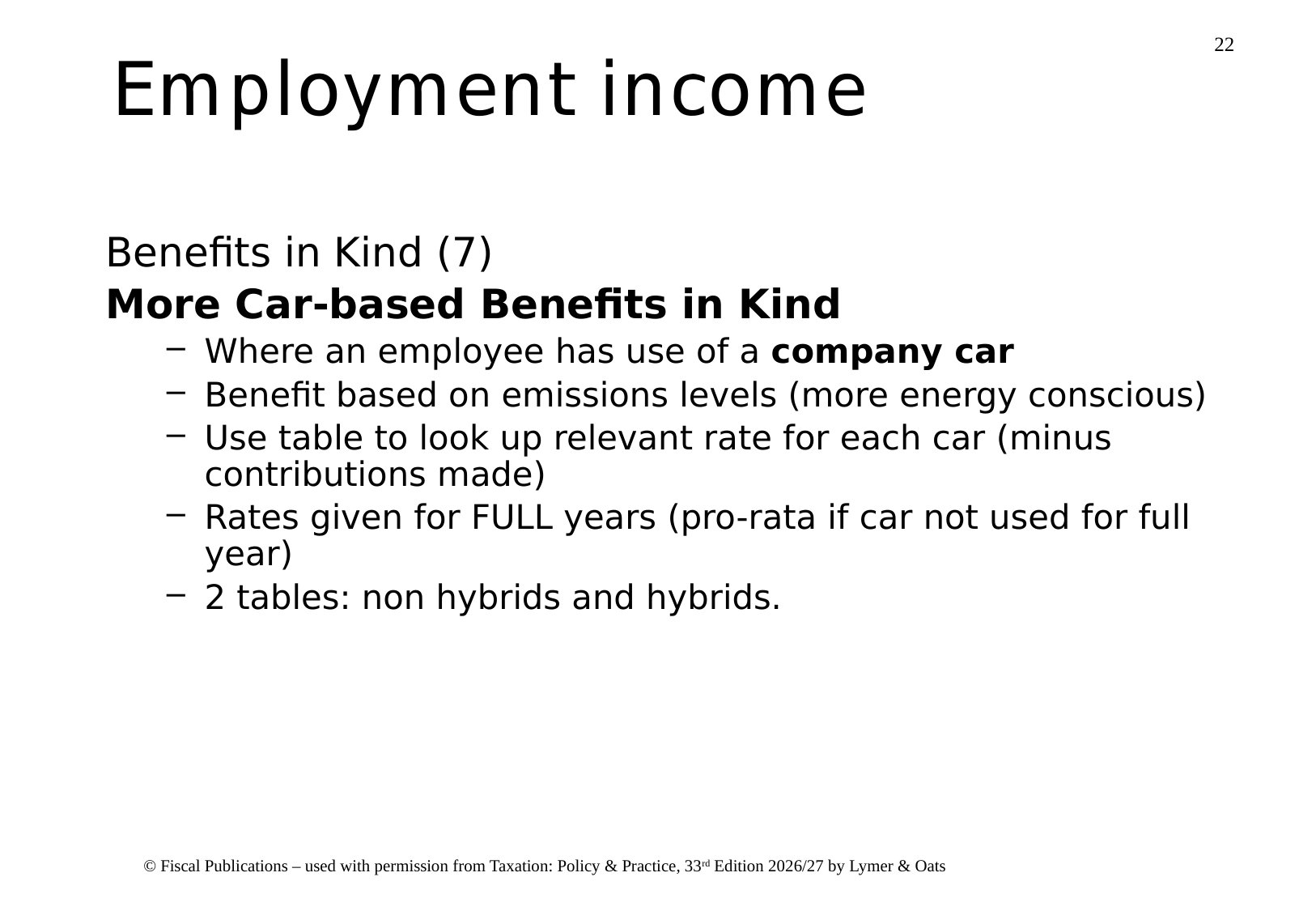

# Employment income
Benefits in Kind (7)
More Car-based Benefits in Kind
Where an employee has use of a company car
Benefit based on emissions levels (more energy conscious)
Use table to look up relevant rate for each car (minus contributions made)
Rates given for FULL years (pro-rata if car not used for full year)
2 tables: non hybrids and hybrids.